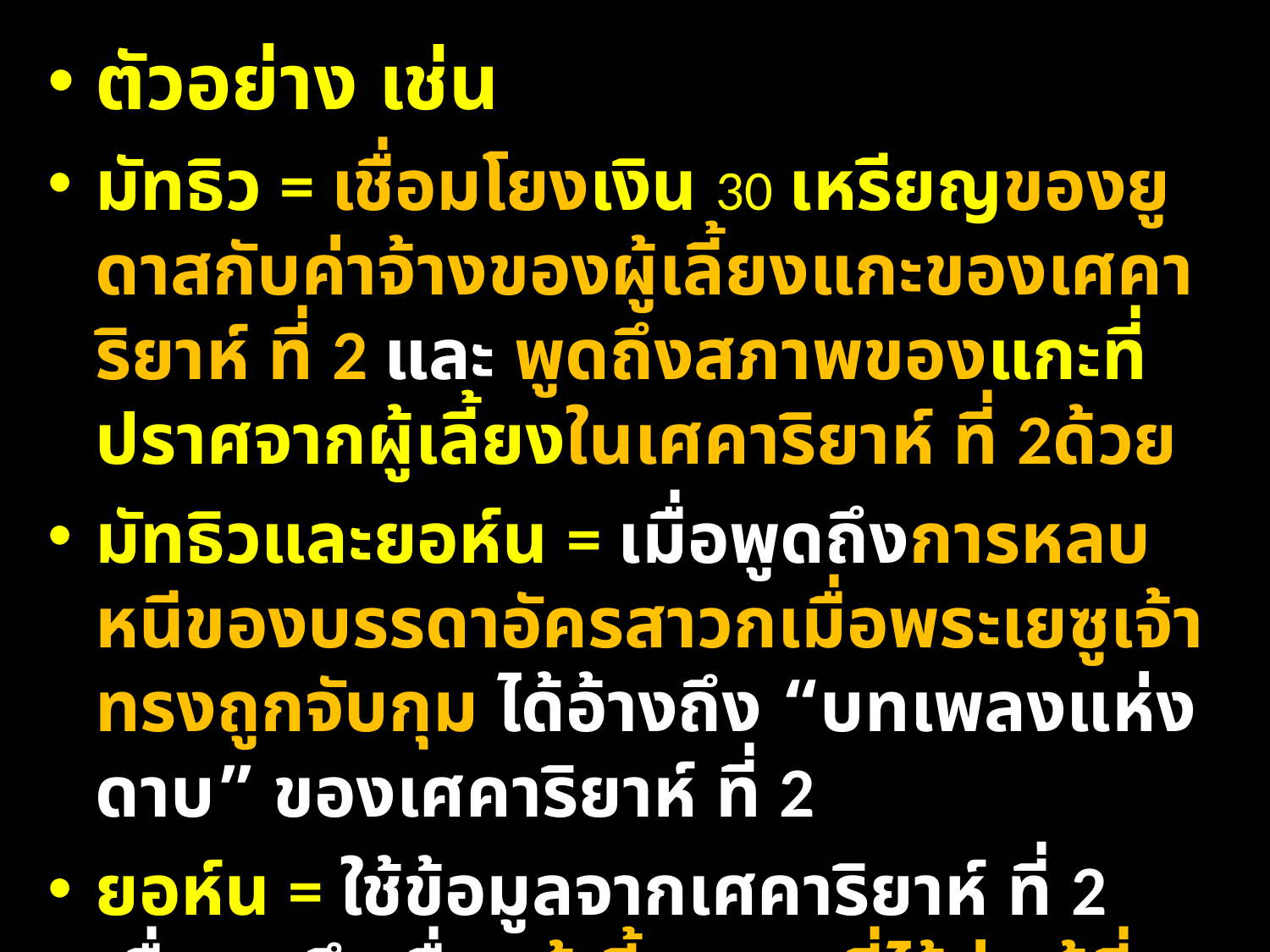

ตัวอย่าง เช่น
มัทธิว = เชื่อมโยงเงิน 30 เหรียญของยูดาสกับค่าจ้างของผู้เลี้ยงแกะของเศคาริยาห์ ที่ 2 และ พูดถึงสภาพของแกะที่ปราศจากผู้เลี้ยงในเศคาริยาห์ ที่ 2ด้วย
มัทธิวและยอห์น = เมื่อพูดถึงการหลบหนีของบรรดาอัครสาวกเมื่อพระเยซูเจ้าทรงถูกจับกุม ได้อ้างถึง “บทเพลงแห่งดาบ” ของเศคาริยาห์ ที่ 2
ยอห์น = ใช้ข้อมูลจากเศคาริยาห์ ที่ 2 เมื่อพูดถึงเรื่องผู้เลี้ยงแกะที่ไร้ค่า ผู้ที่ถูกแทง น้ำพุที่มีน้ำทรงชีวิต และแสงสว่างที่ไม่มีวันดับแห่งอาณาจักรสุดท้าย